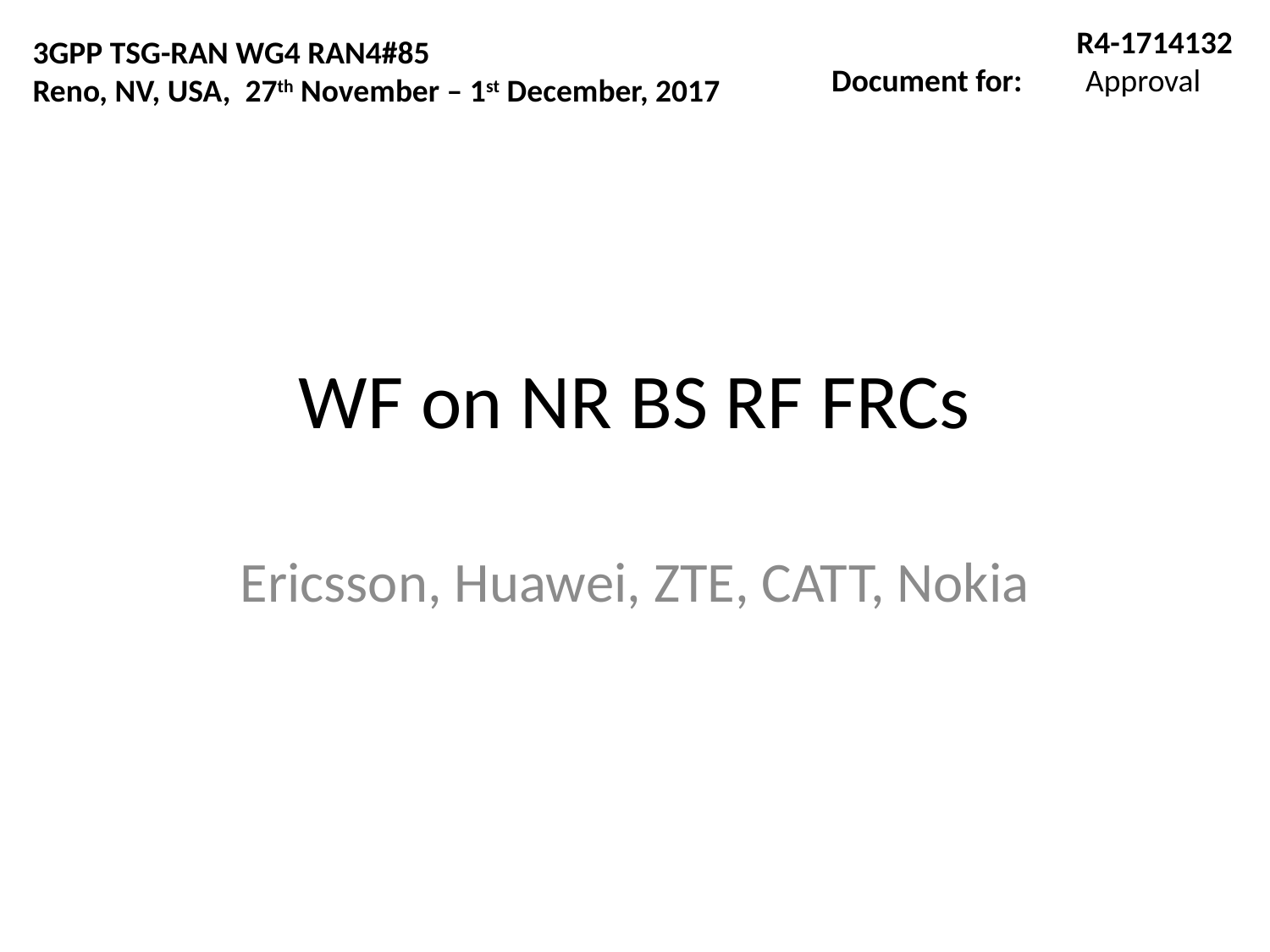

R4-1714132
Document for:	Approval
3GPP TSG-RAN WG4 RAN4#85
Reno, NV, USA,  27th November – 1st December, 2017
# WF on NR BS RF FRCs
Ericsson, Huawei, ZTE, CATT, Nokia